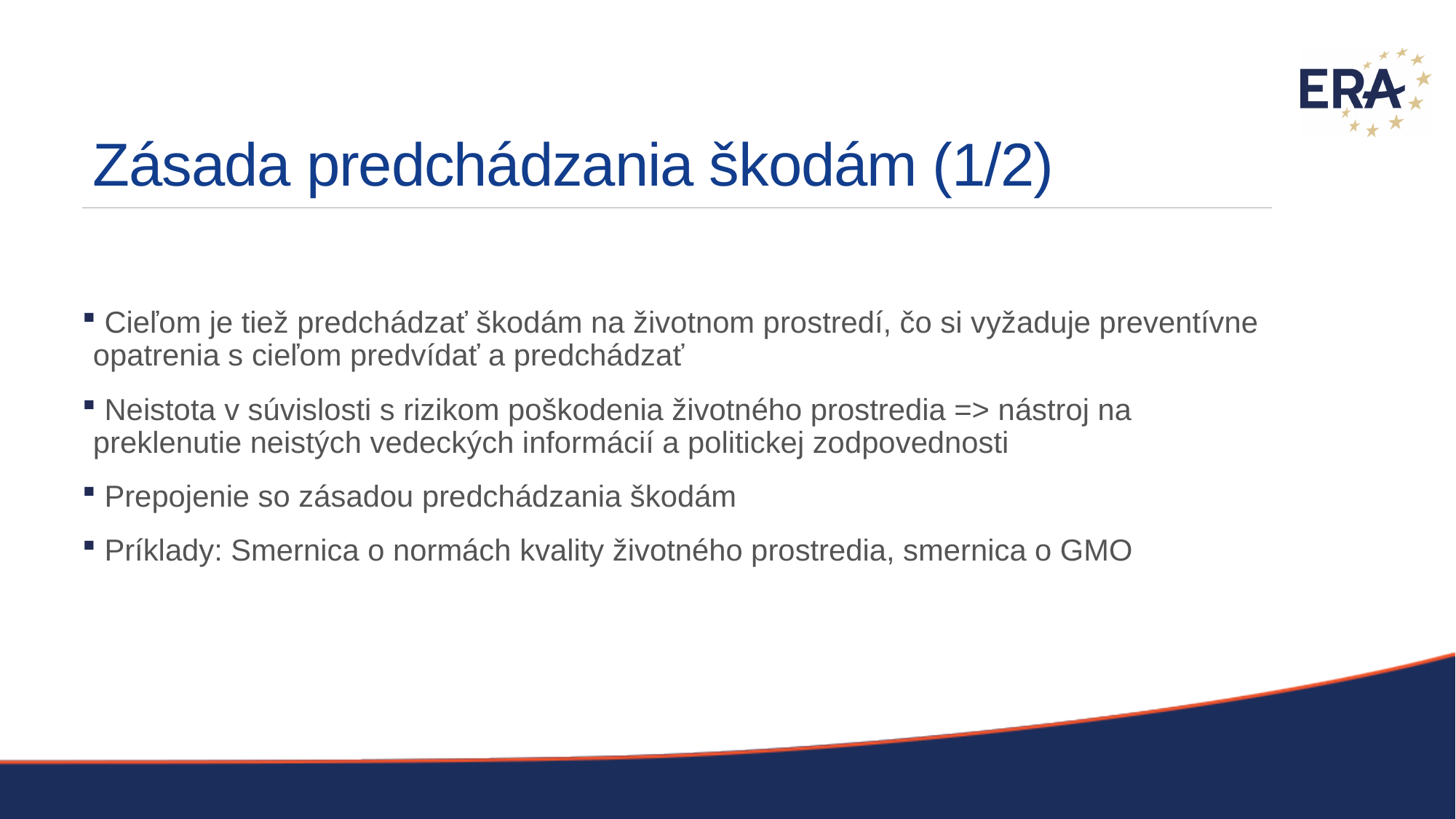

# Zásada predchádzania škodám (1/2)
 Cieľom je tiež predchádzať škodám na životnom prostredí, čo si vyžaduje preventívne opatrenia s cieľom predvídať a predchádzať
 Neistota v súvislosti s rizikom poškodenia životného prostredia => nástroj na preklenutie neistých vedeckých informácií a politickej zodpovednosti
 Prepojenie so zásadou predchádzania škodám
 Príklady: Smernica o normách kvality životného prostredia, smernica o GMO